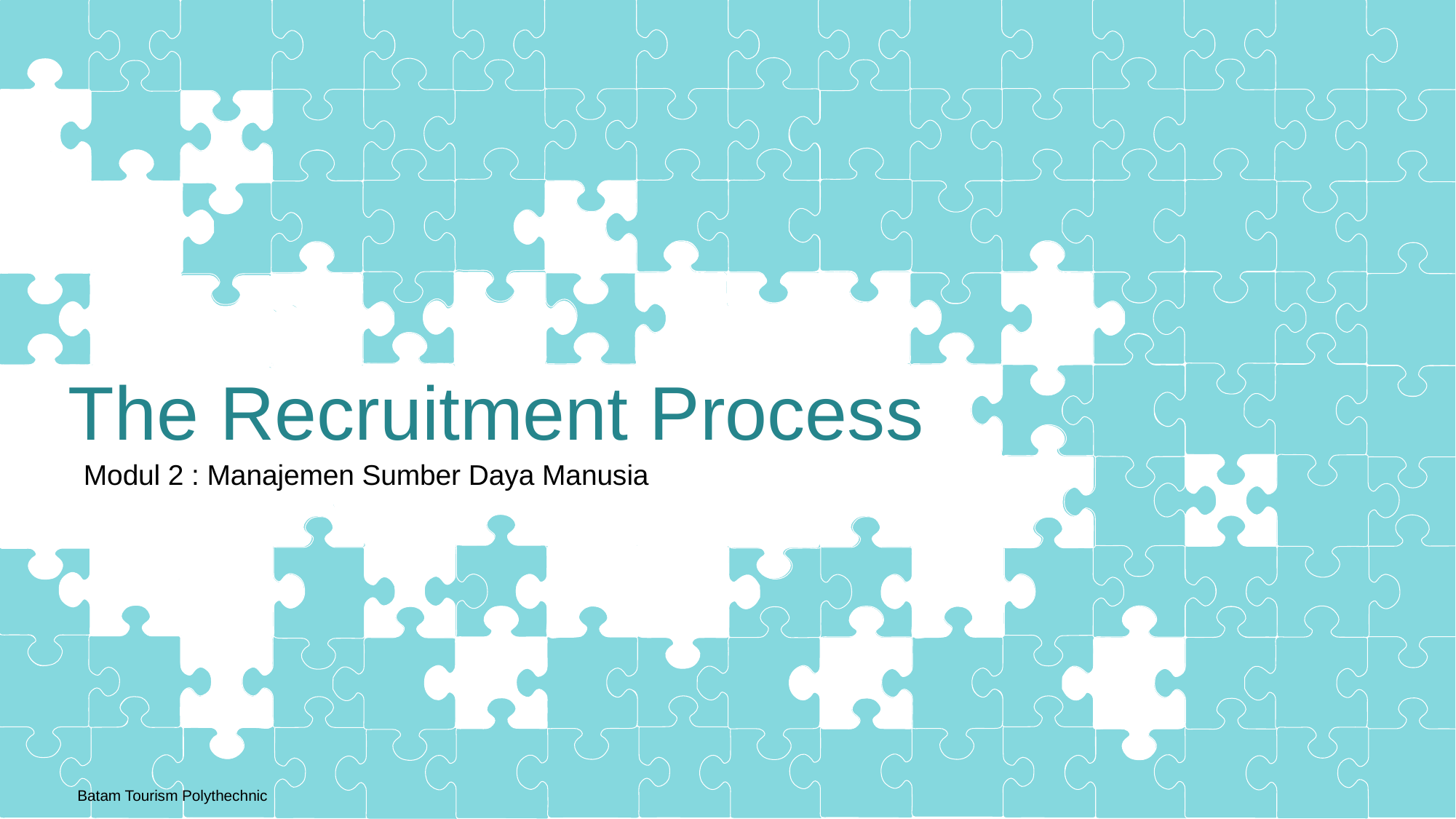

The Recruitment Process
Modul 2 : Manajemen Sumber Daya Manusia
Batam Tourism Polythechnic